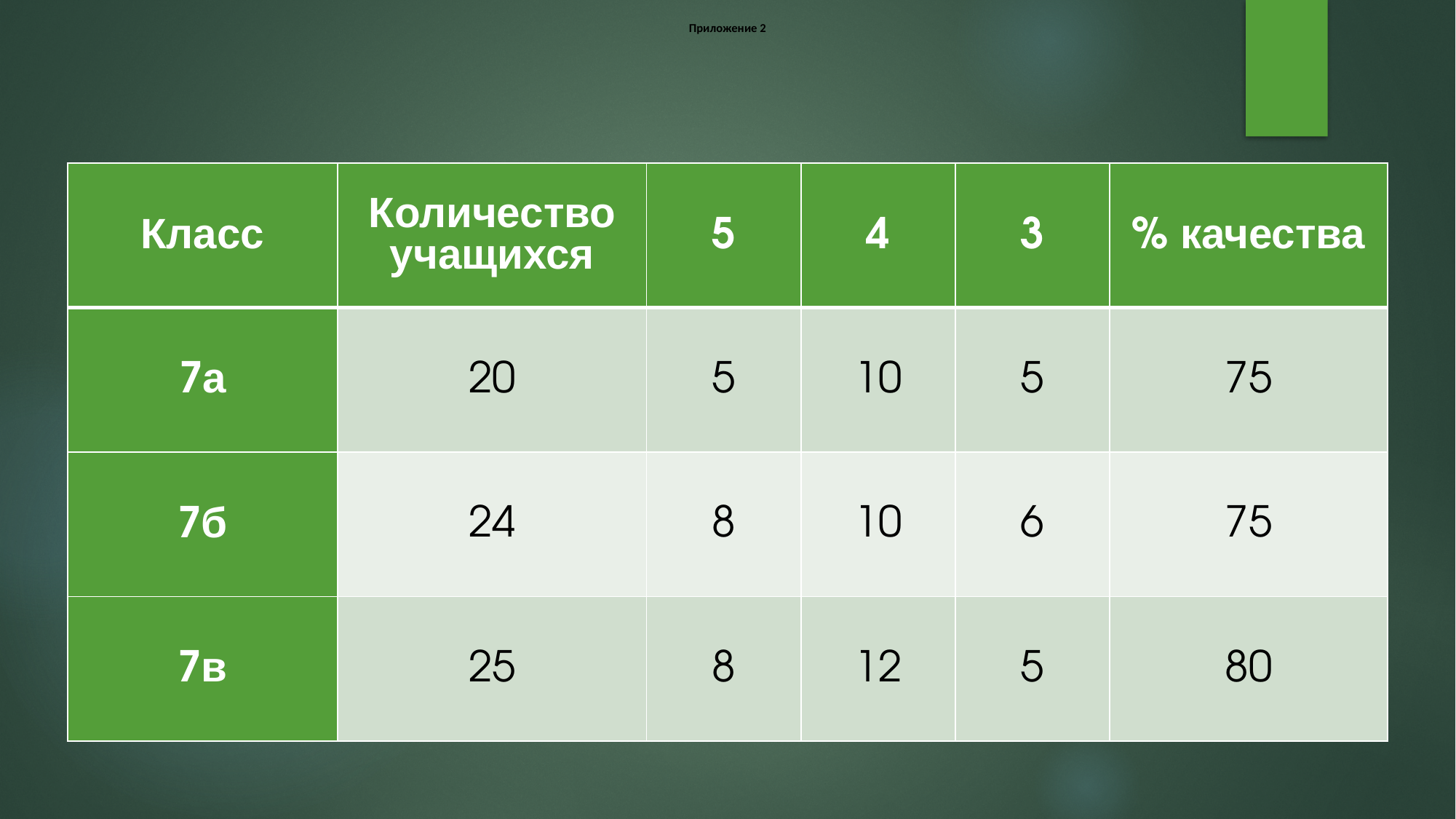

Приложение 2
#
| Класс | Количество учащихся | 5 | 4 | 3 | % качества |
| --- | --- | --- | --- | --- | --- |
| 7а | 20 | 5 | 10 | 5 | 75 |
| 7б | 24 | 8 | 10 | 6 | 75 |
| 7в | 25 | 8 | 12 | 5 | 80 |